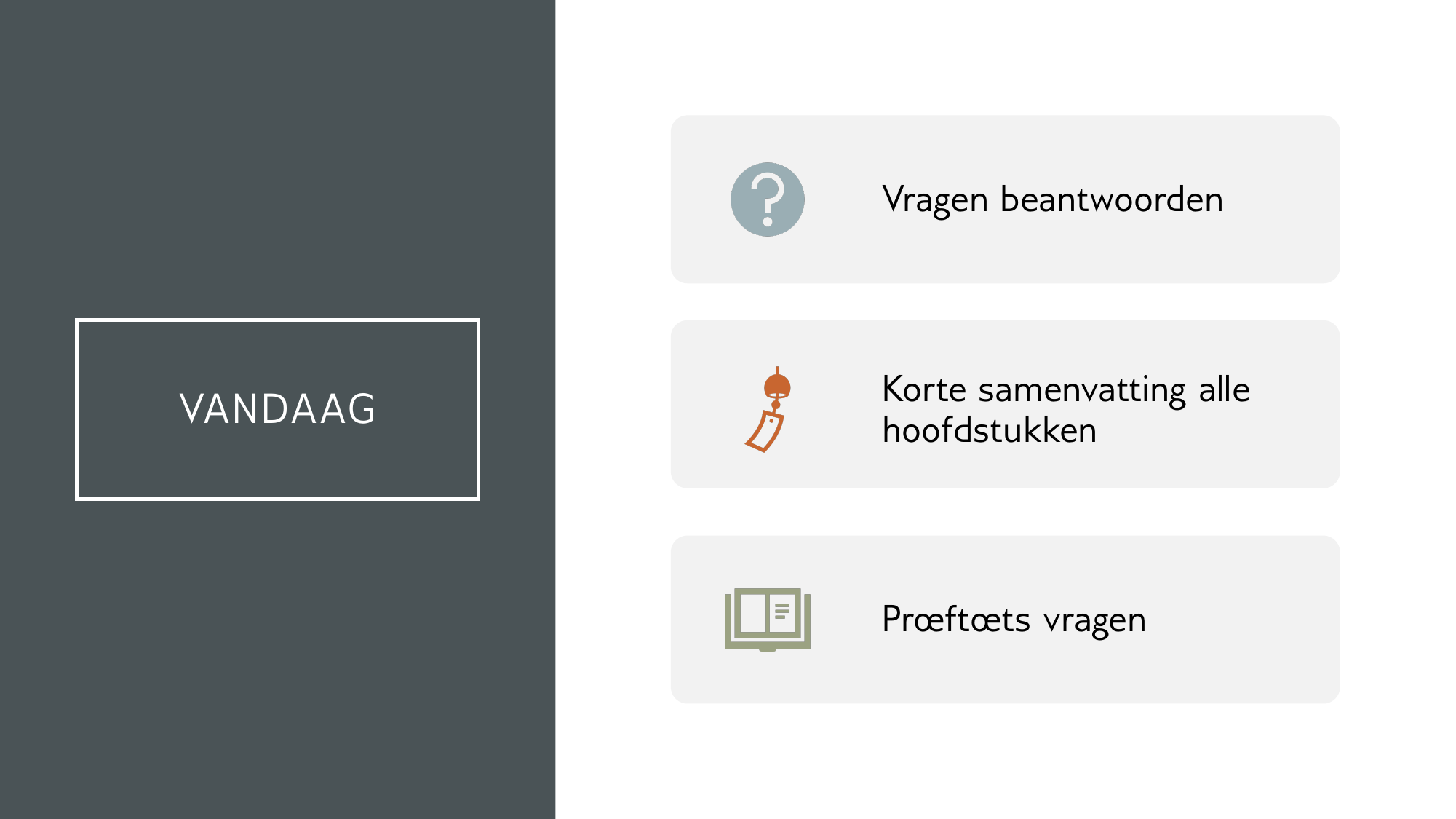

Vragen beantwoorden
Korte samenvatting alle hoofdstukken
Proeftoets vragen
# vandaag